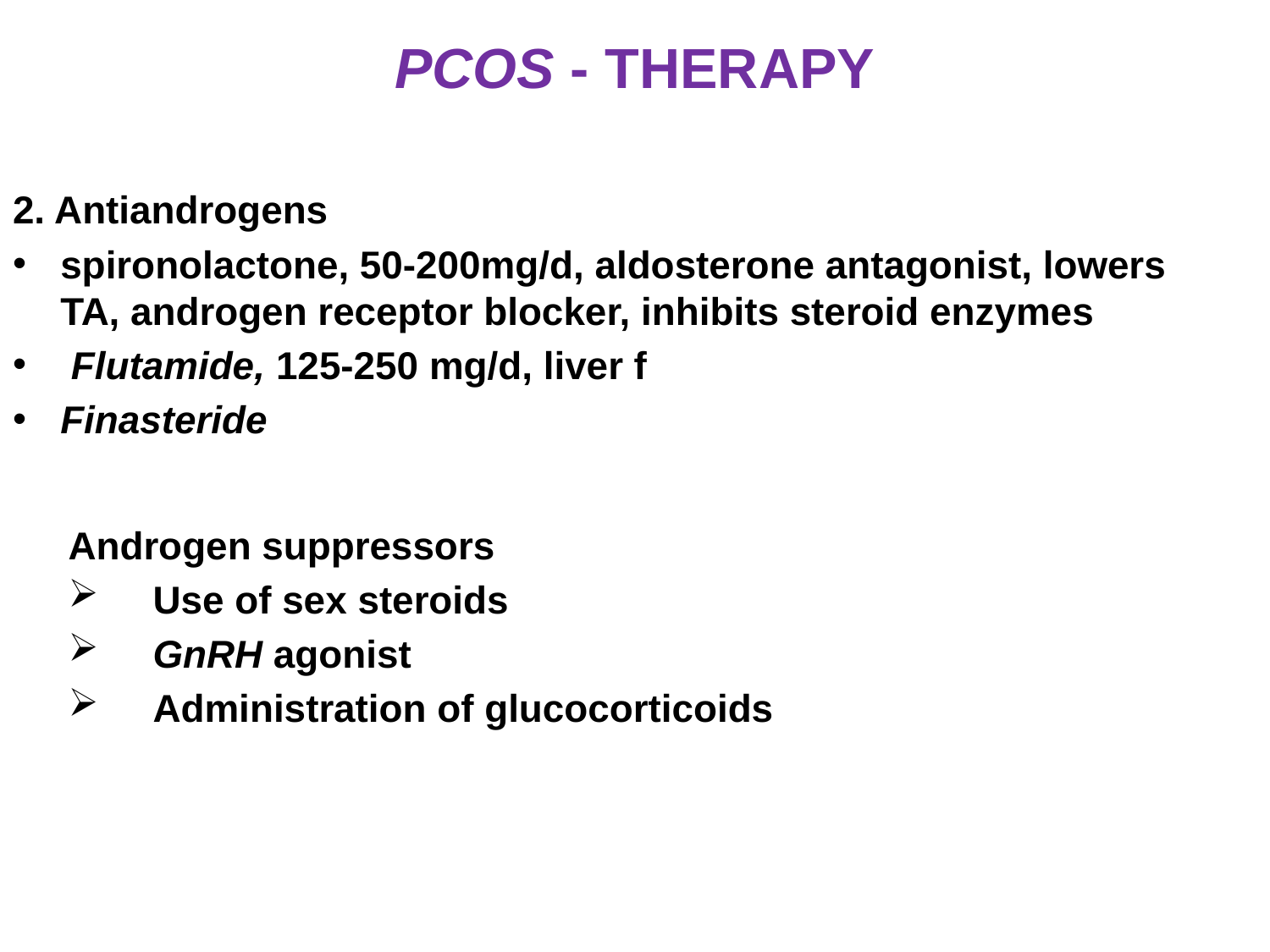

# PCOS - THERAPY

2. Antiandrogens
spironolactone, 50-200mg/d, aldosterone antagonist, lowers TA, androgen receptor blocker, inhibits steroid enzymes
 Flutamide, 125-250 mg/d, liver f
Finasteride

Androgen suppressors
Use of sex steroids
GnRH agonist
Administration of glucocorticoids